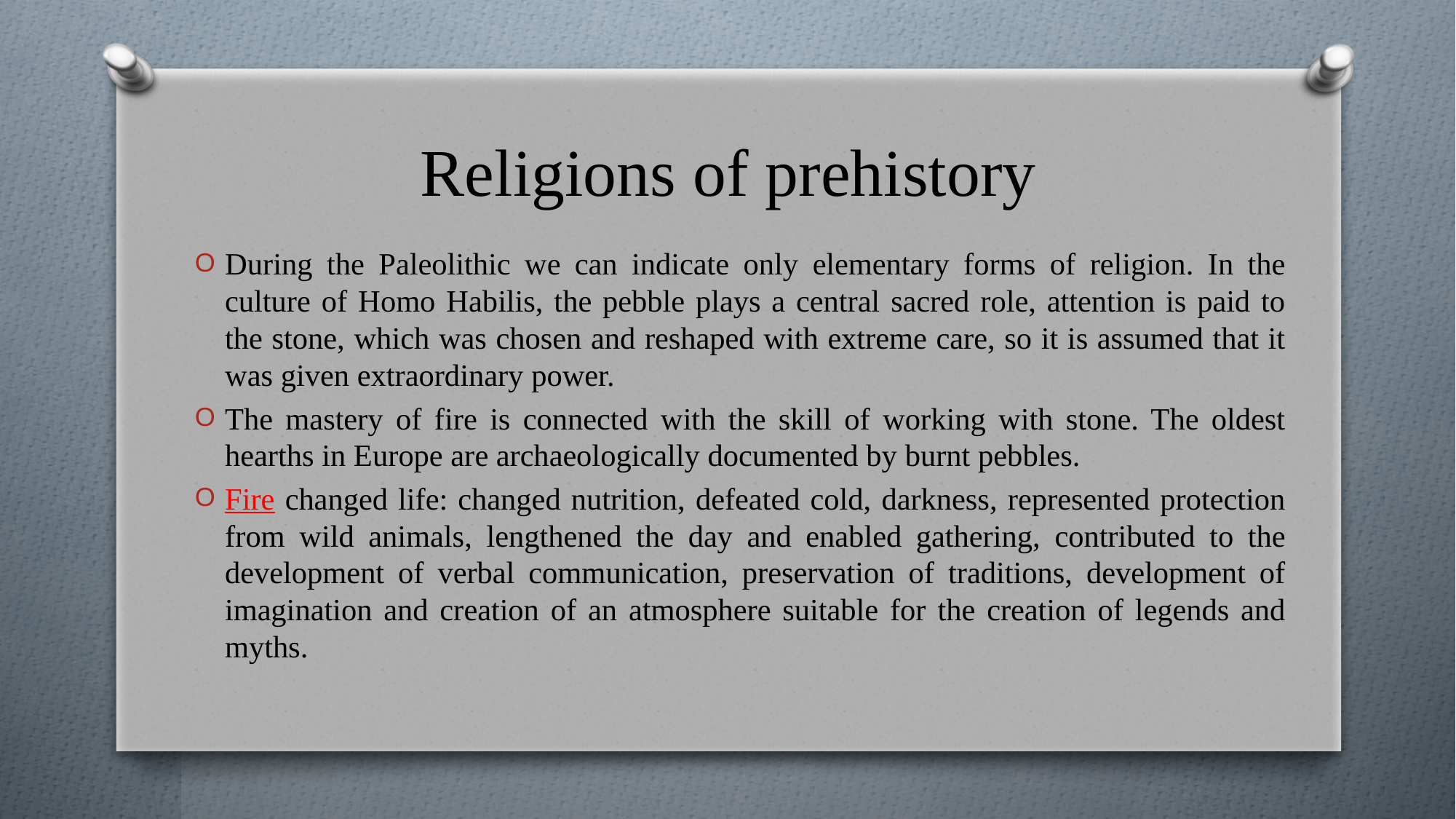

# Religions of prehistory
During the Paleolithic we can indicate only elementary forms of religion. In the culture of Homo Habilis, the pebble plays a central sacred role, attention is paid to the stone, which was chosen and reshaped with extreme care, so it is assumed that it was given extraordinary power.
The mastery of fire is connected with the skill of working with stone. The oldest hearths in Europe are archaeologically documented by burnt pebbles.
Fire changed life: changed nutrition, defeated cold, darkness, represented protection from wild animals, lengthened the day and enabled gathering, contributed to the development of verbal communication, preservation of traditions, development of imagination and creation of an atmosphere suitable for the creation of legends and myths.